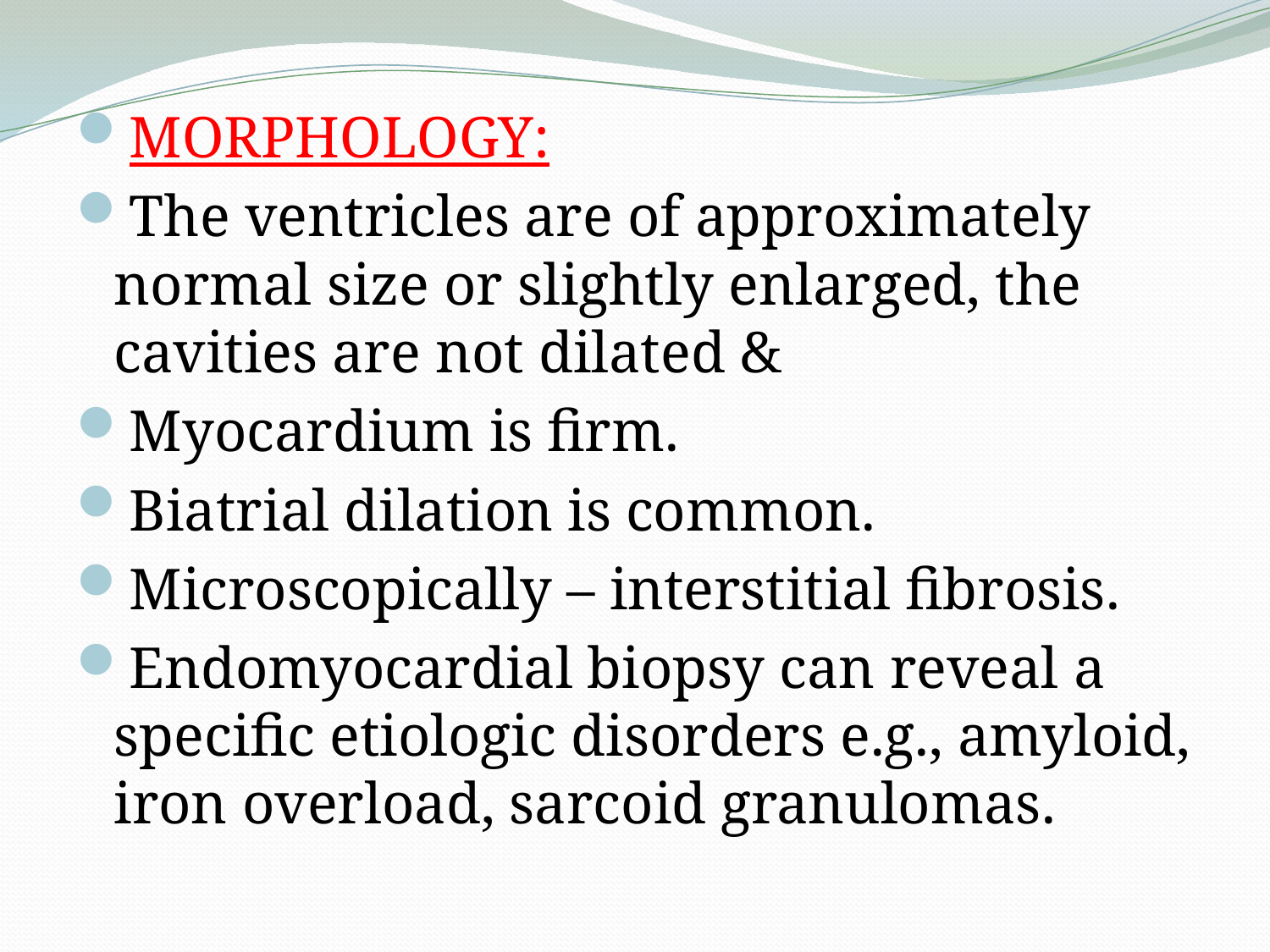

MORPHOLOGY:
The ventricles are of approximately normal size or slightly enlarged, the cavities are not dilated &
Myocardium is firm.
Biatrial dilation is common.
Microscopically – interstitial fibrosis.
Endomyocardial biopsy can reveal a specific etiologic disorders e.g., amyloid, iron overload, sarcoid granulomas.